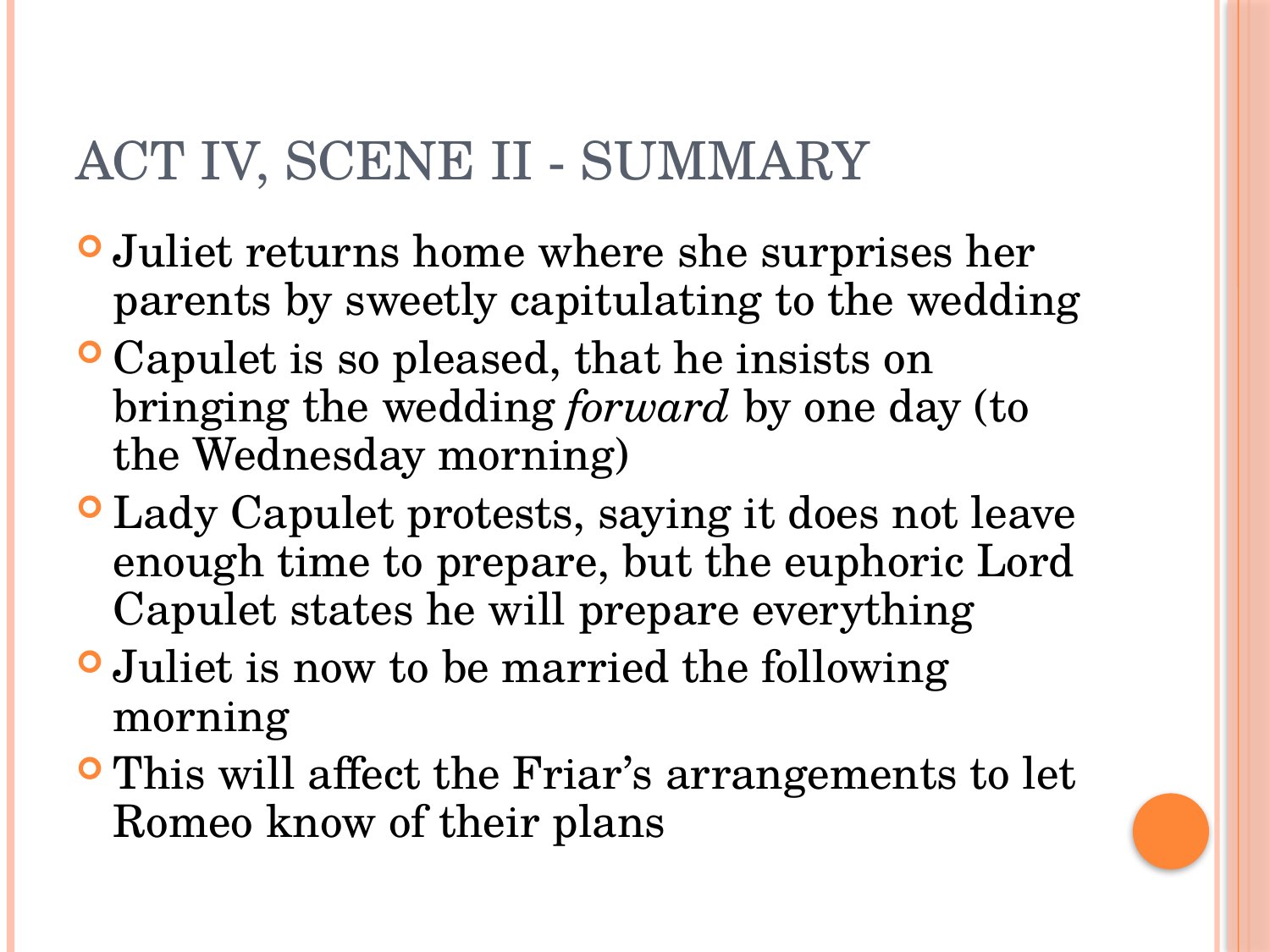

# Act IV, Scene ii - Summary
Juliet returns home where she surprises her parents by sweetly capitulating to the wedding
Capulet is so pleased, that he insists on bringing the wedding forward by one day (to the Wednesday morning)
Lady Capulet protests, saying it does not leave enough time to prepare, but the euphoric Lord Capulet states he will prepare everything
Juliet is now to be married the following morning
This will affect the Friar’s arrangements to let Romeo know of their plans